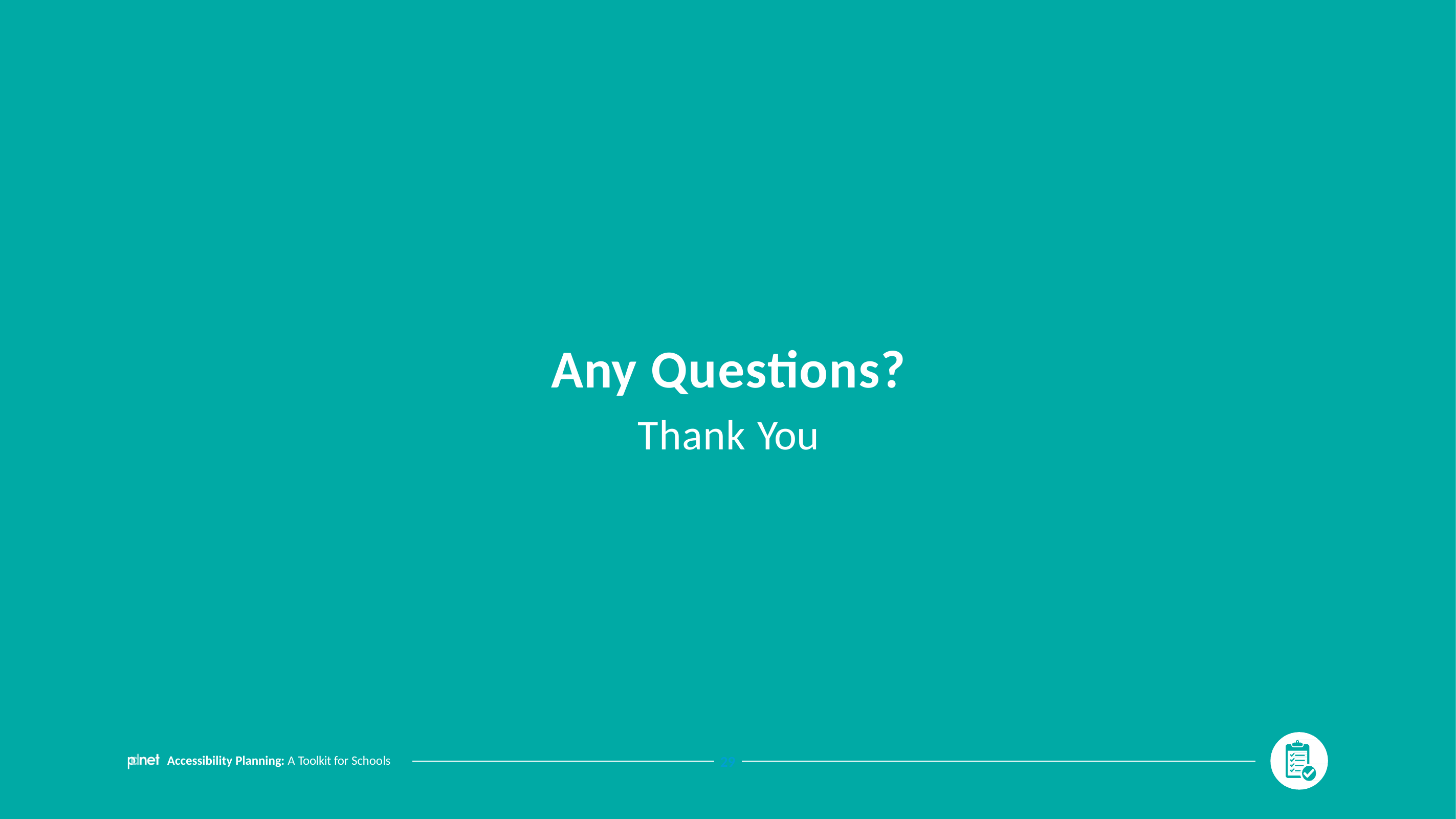

# Any Questions?
Thank You

Accessibility Planning: A Toolkit for Schools
29